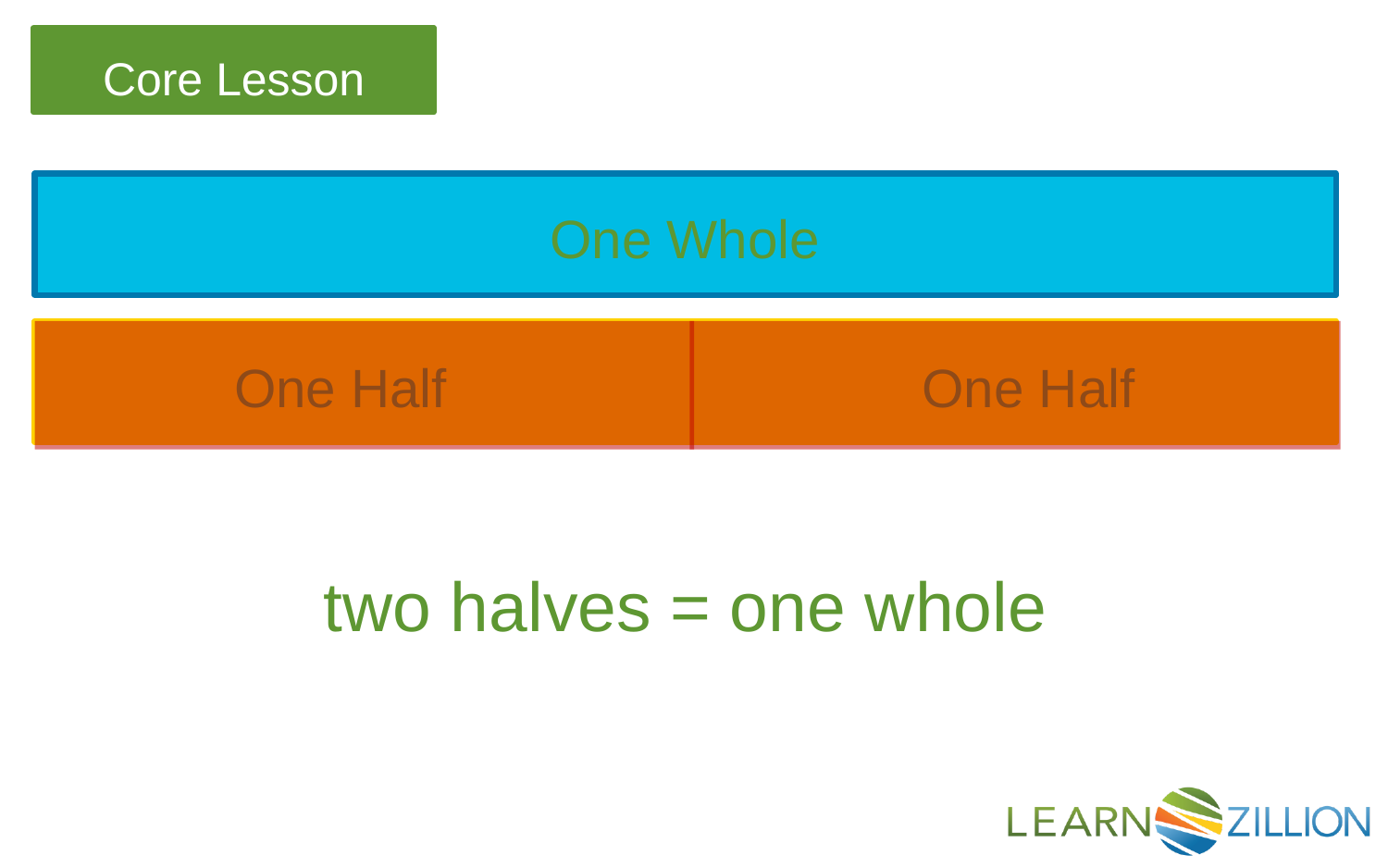

One Whole

One Half
One Half
two halves = one whole